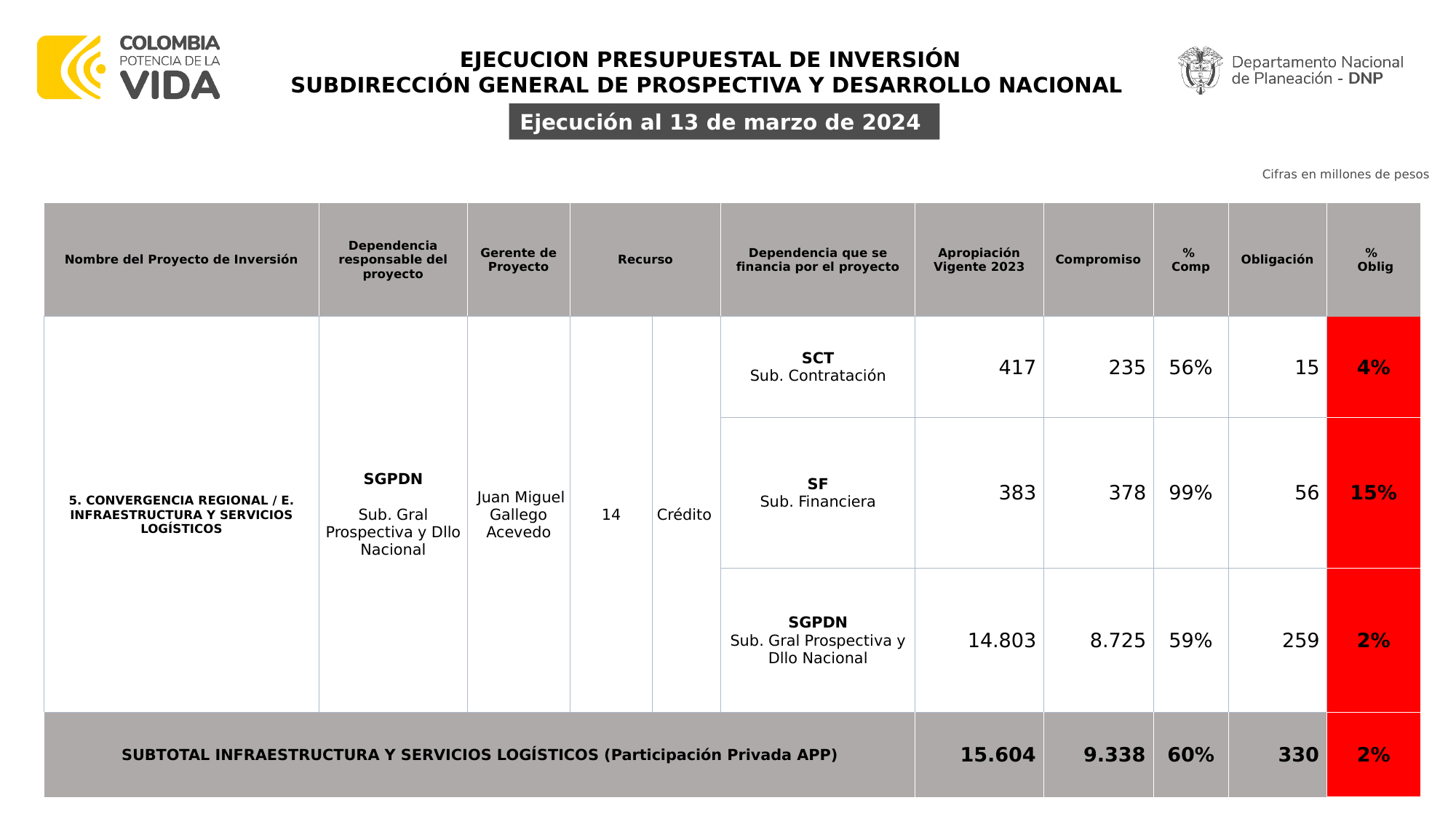

EJECUCION PRESUPUESTAL DE INVERSIÓN
SUBDIRECCIÓN GENERAL DE PROSPECTIVA Y DESARROLLO NACIONAL
Ejecución al 13 de marzo de 2024
Cifras en millones de pesos
| Nombre del Proyecto de Inversión | Dependencia responsable del proyecto | Gerente de Proyecto | Recurso |  | Dependencia que se financia por el proyecto | Apropiación Vigente 2023 | Compromiso | % Comp | Obligación | % Oblig |
| --- | --- | --- | --- | --- | --- | --- | --- | --- | --- | --- |
| 5. CONVERGENCIA REGIONAL / E. INFRAESTRUCTURA Y SERVICIOS LOGÍSTICOS | SGPDN Sub. Gral Prospectiva y Dllo Nacional | Juan Miguel Gallego Acevedo | 14 | Crédito | SCT Sub. Contratación | 417 | 235 | 56% | 15 | 4% |
|  |  |  |  |  | SF Sub. Financiera | 383 | 378 | 99% | 56 | 15% |
|  |  |  |  |  | SGPDN Sub. Gral Prospectiva y Dllo Nacional | 14.803 | 8.725 | 59% | 259 | 2% |
| SUBTOTAL INFRAESTRUCTURA Y SERVICIOS LOGÍSTICOS (Participación Privada APP) |  |  |  |  |  | 15.604 | 9.338 | 60% | 330 | 2% |